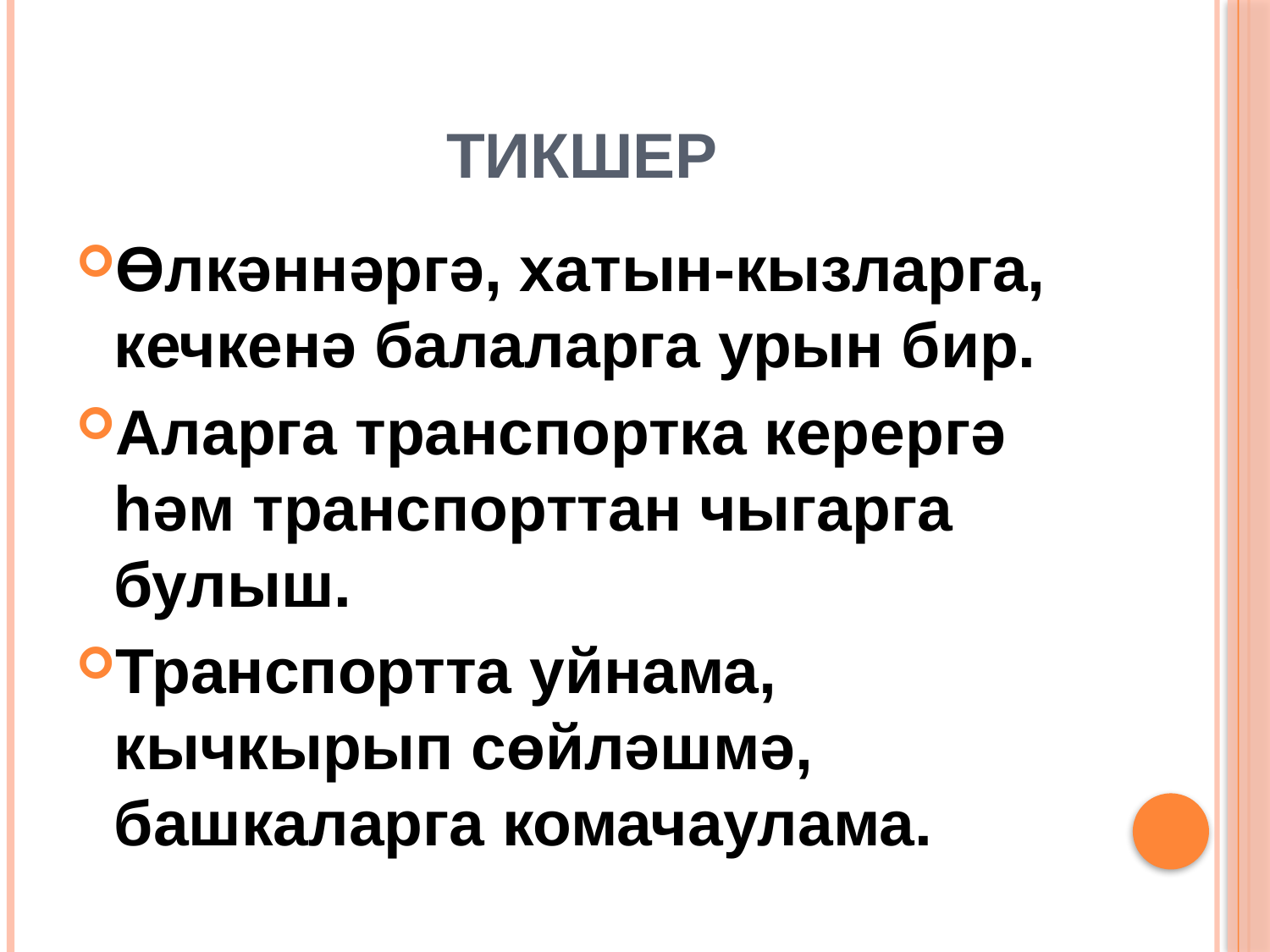

# Тикшер
Өлкәннәргә, хатын-кызларга, кечкенә балаларга урын бир.
Аларга транспортка керергә һәм транспорттан чыгарга булыш.
Транспортта уйнама, кычкырып сөйләшмә, башкаларга комачаулама.